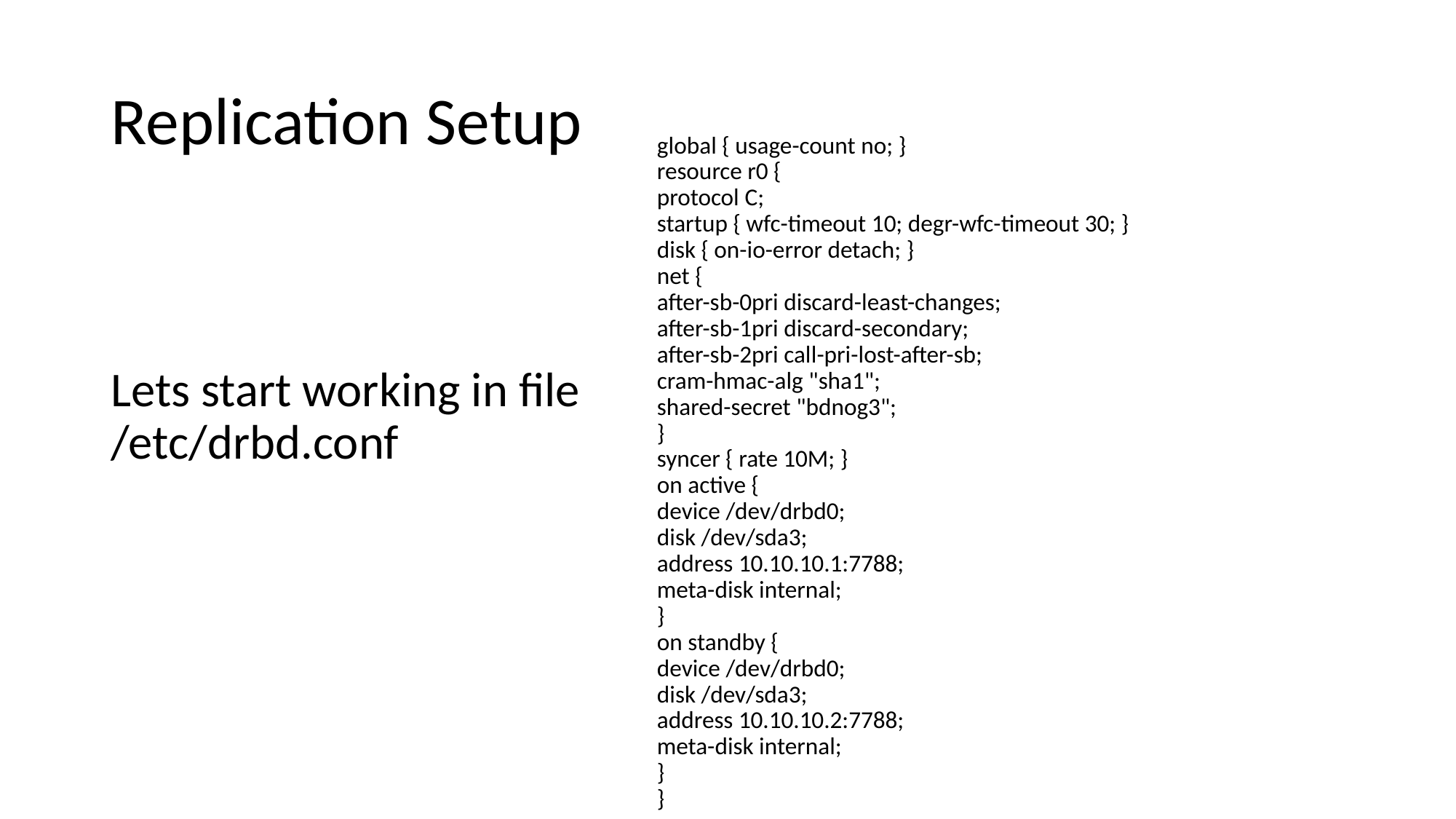

# Replication Setup
global { usage-count no; }
resource r0 {
protocol C;
startup { wfc-timeout 10; degr-wfc-timeout 30; }
disk { on-io-error detach; }
net {
after-sb-0pri discard-least-changes;
after-sb-1pri discard-secondary;
after-sb-2pri call-pri-lost-after-sb;
cram-hmac-alg "sha1";
shared-secret "bdnog3";
}
syncer { rate 10M; }
on active {
device /dev/drbd0;
disk /dev/sda3;
address 10.10.10.1:7788;
meta-disk internal;
}
on standby {
device /dev/drbd0;
disk /dev/sda3;
address 10.10.10.2:7788;
meta-disk internal;
}
}

Lets start working in file /etc/drbd.conf